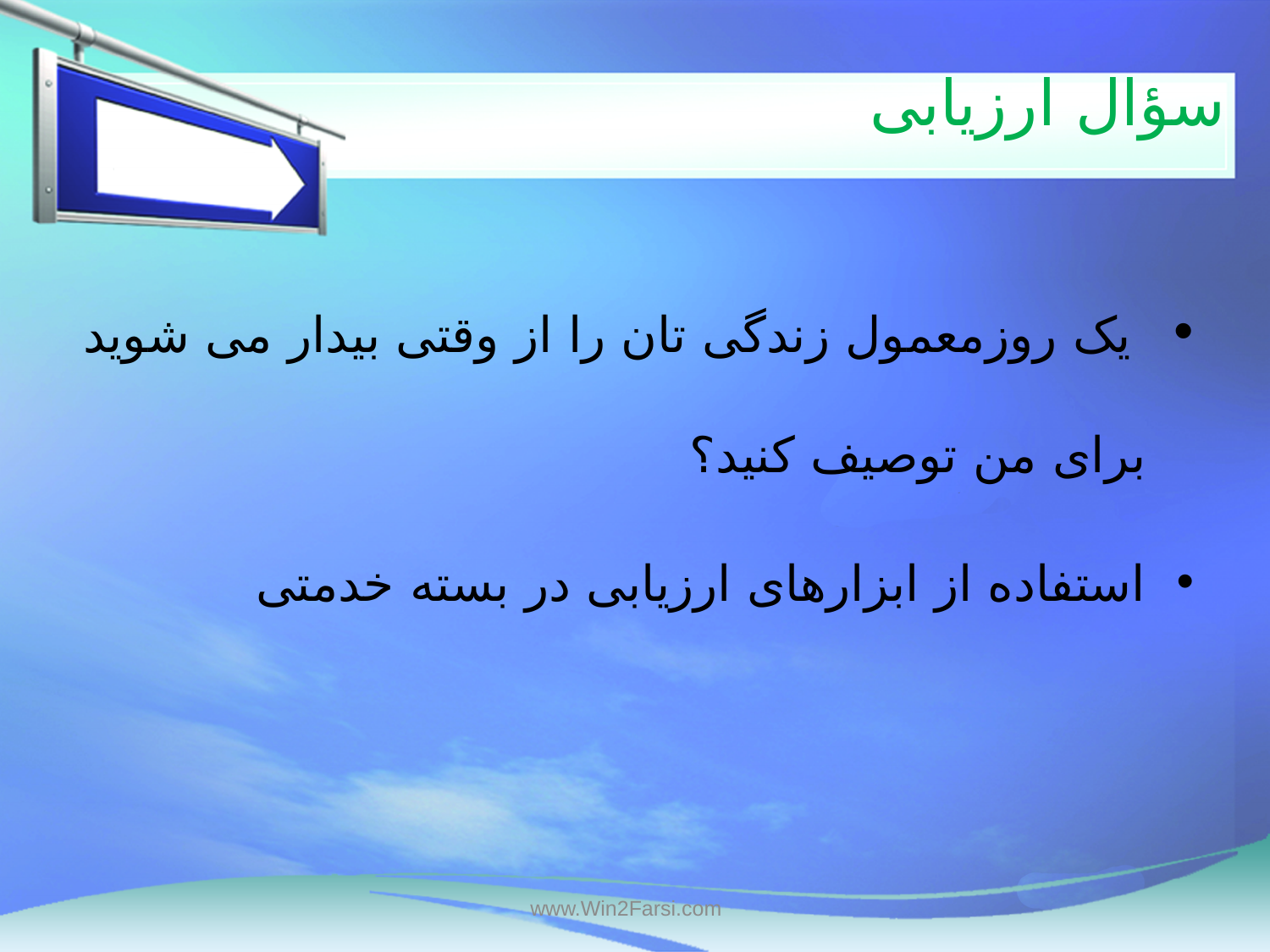

# سؤال ارزیابی
 یک روزمعمول زندگی تان را از وقتی بیدار می شوید برای من توصیف کنید؟
استفاده از ابزارهای ارزیابی در بسته خدمتی
www.Win2Farsi.com